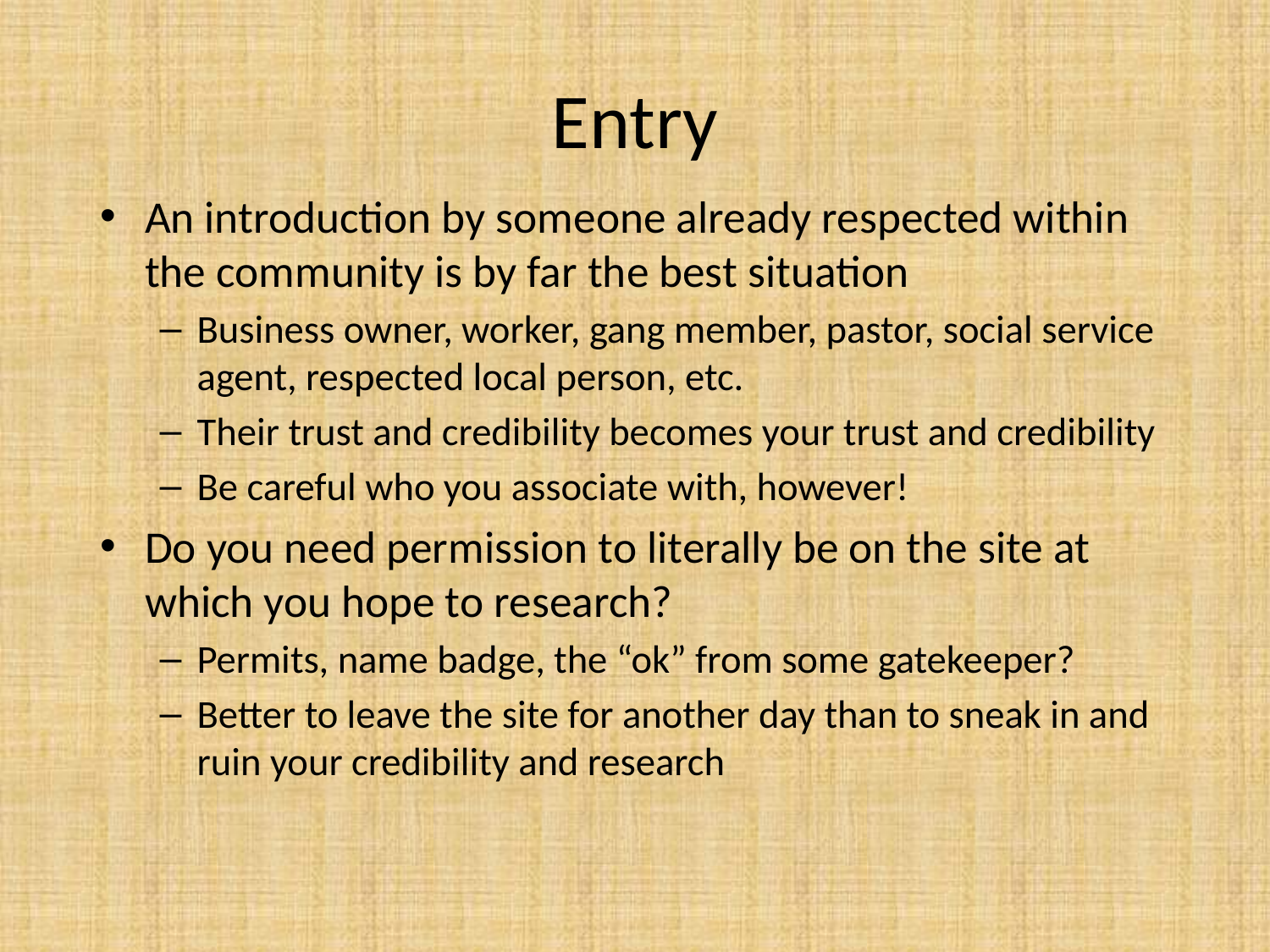

# Entry
An introduction by someone already respected within the community is by far the best situation
Business owner, worker, gang member, pastor, social service agent, respected local person, etc.
Their trust and credibility becomes your trust and credibility
Be careful who you associate with, however!
Do you need permission to literally be on the site at which you hope to research?
Permits, name badge, the “ok” from some gatekeeper?
Better to leave the site for another day than to sneak in and ruin your credibility and research